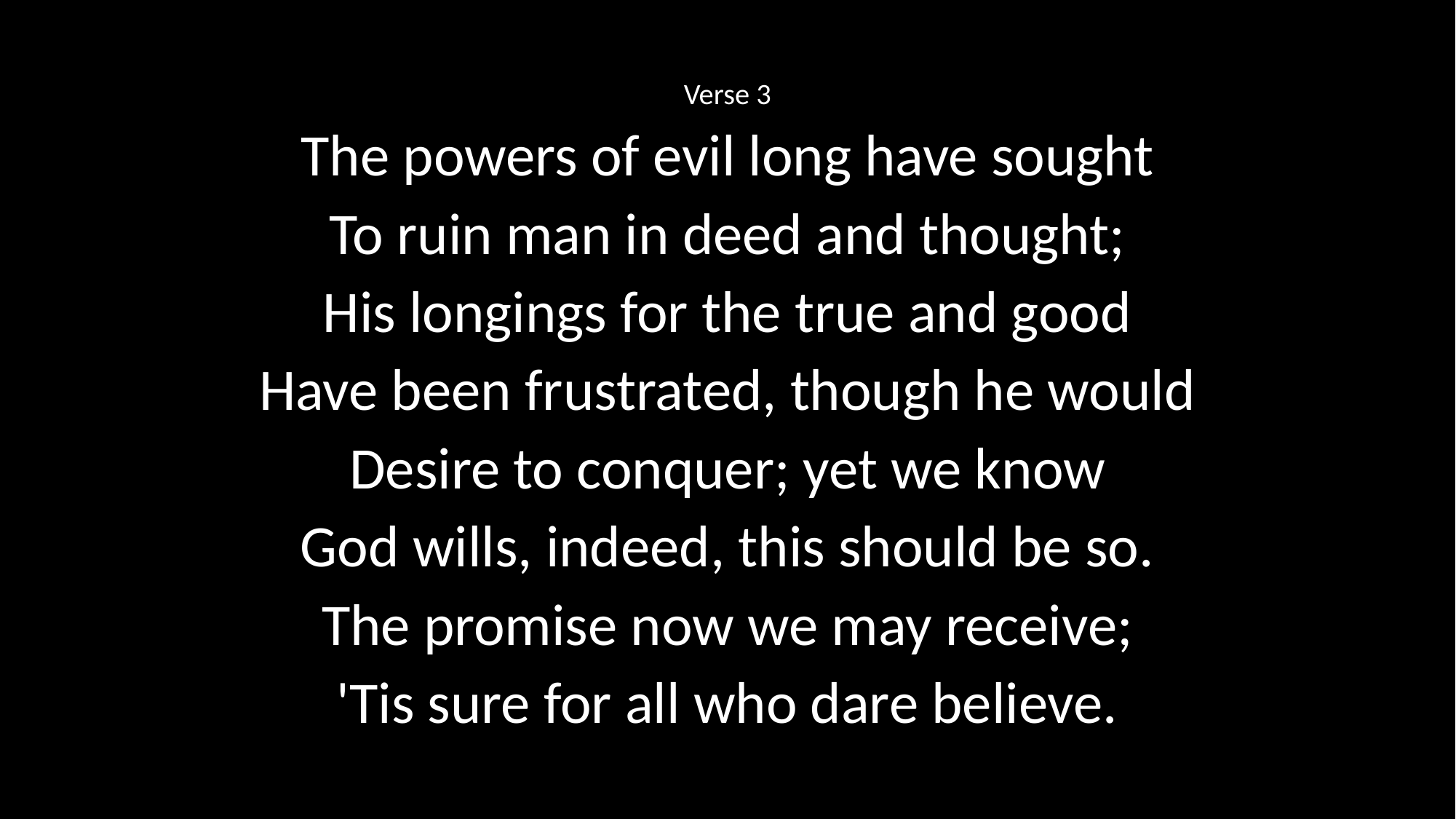

Verse 3
The powers of evil long have sought
To ruin man in deed and thought;
His longings for the true and good
Have been frustrated, though he would
Desire to conquer; yet we know
God wills, indeed, this should be so.
The promise now we may receive;
'Tis sure for all who dare believe.